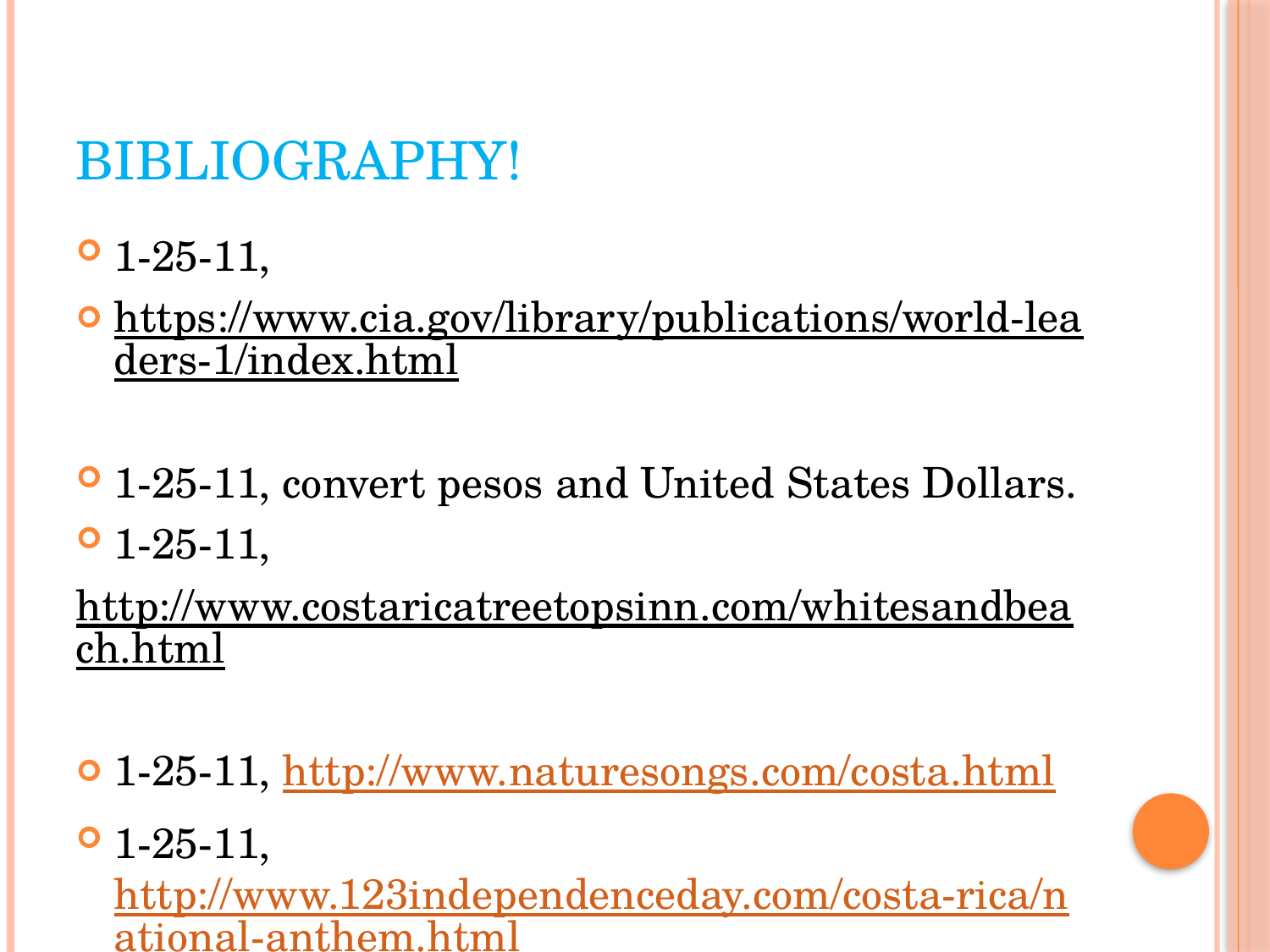

# Bibliography!
1-25-11,
https://www.cia.gov/library/publications/world-leaders-1/index.html
1-25-11, convert pesos and United States Dollars.
1-25-11,
http://www.costaricatreetopsinn.com/whitesandbeach.html
1-25-11, http://www.naturesongs.com/costa.html
1-25-11, http://www.123independenceday.com/costa-rica/national-anthem.html